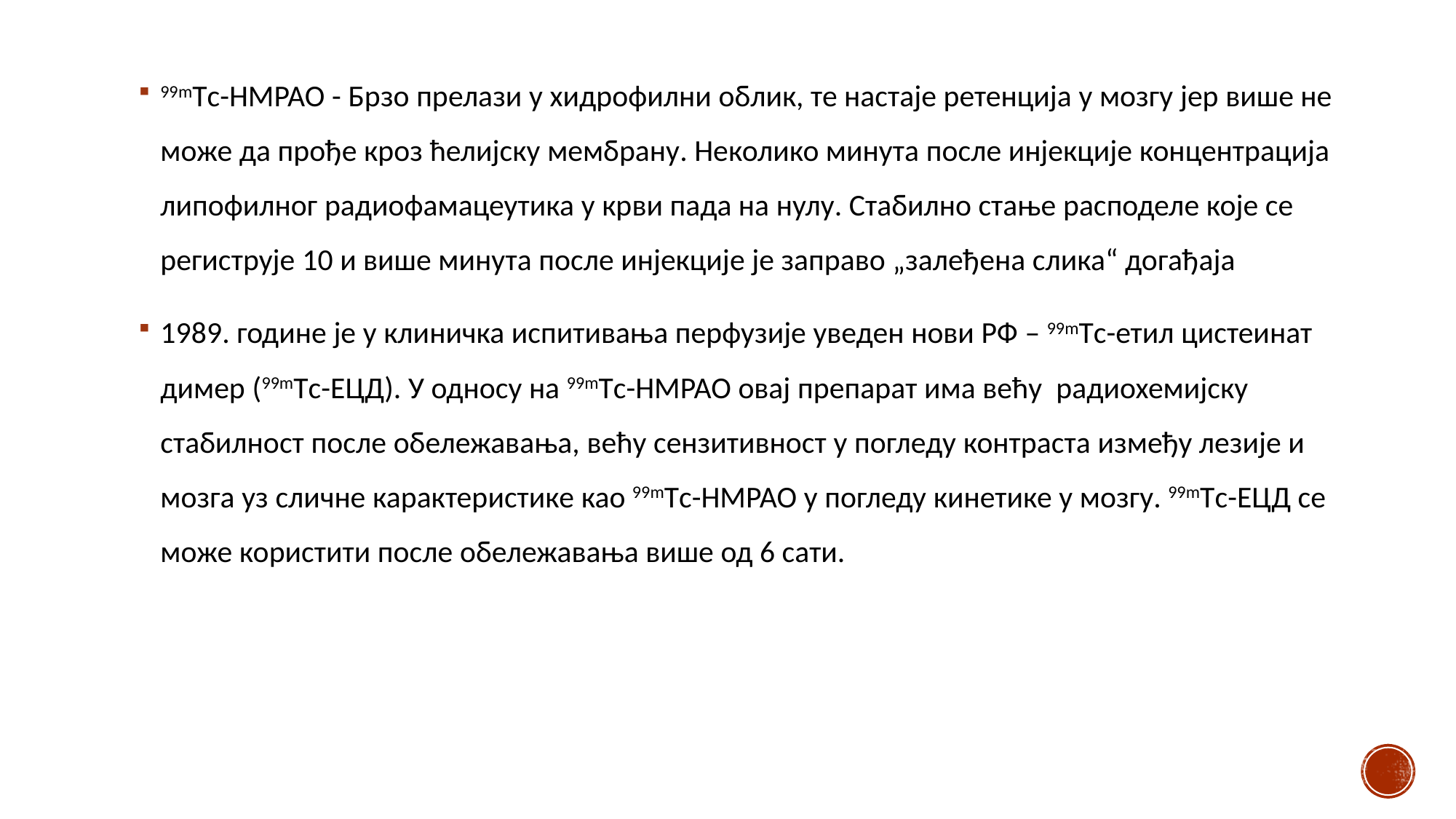

99mТc-HMPAO - Брзо прелази у хидрофилни облик, те настаје ретенција у мозгу јер више не може да прође кроз ћелијску мембрану. Неколико минута после инјекције концентрација липофилног радиофамацеутика у крви пада на нулу. Стабилно стање расподеле које се региструје 10 и више минута после инјекције је заправо „залеђена слика“ догађаја
1989. године је у клиничка испитивања перфузије уведен нови РФ – 99mТc-етил цистеинат димер (99mТc-ЕЦД). У односу на 99mТc-HMPAO овај препарат има већу  радиохемијску стабилност после обележавања, већу сензитивност у погледу контраста између лезије и мозга уз сличне карактеристике као 99mТc-HMPAO у погледу кинетике у мозгу. 99mТc-ЕЦД се може користити после обележавања више од 6 сати.